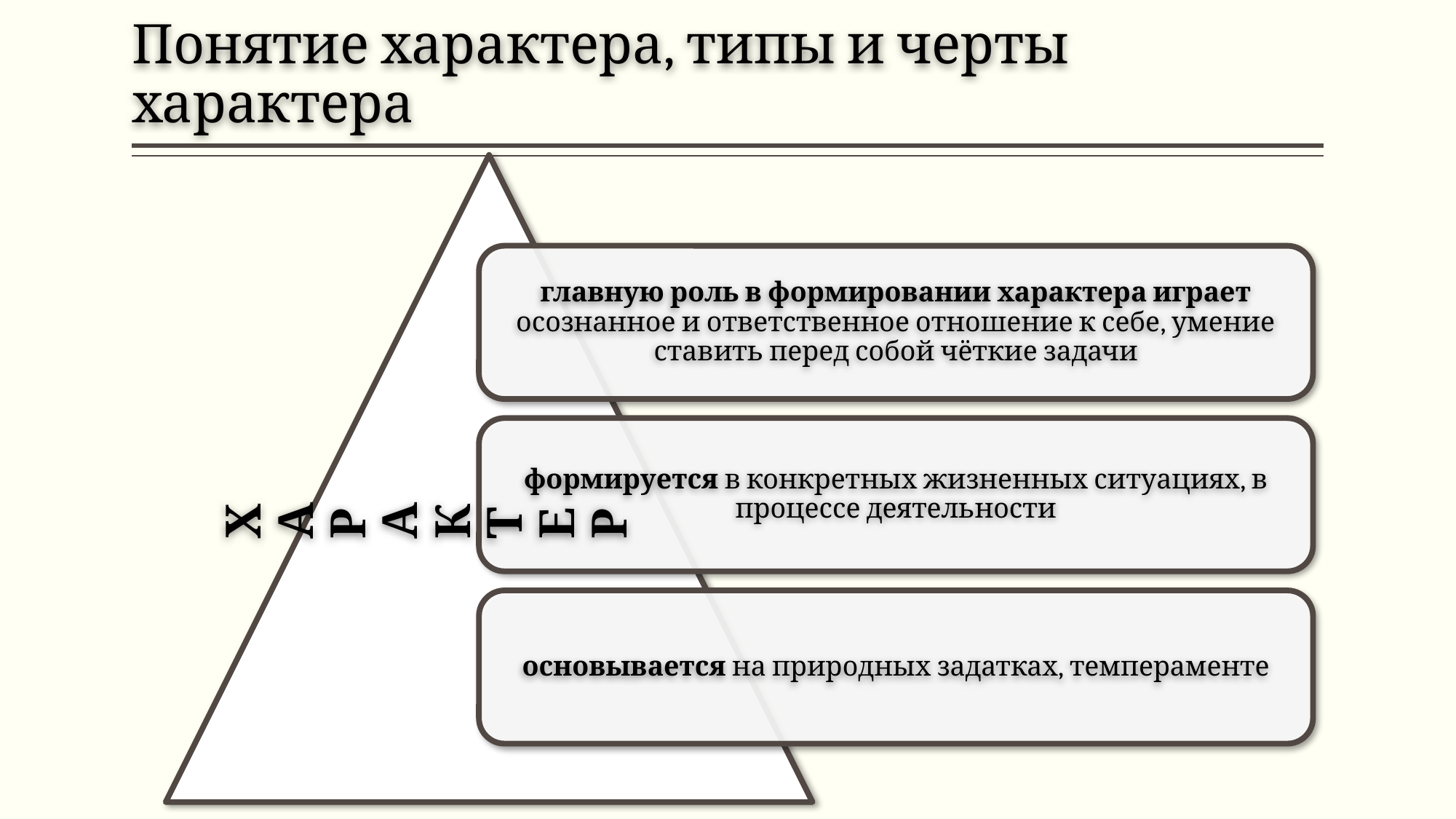

# Понятие характера, типы и черты характера

главную роль в формировании характера играет осознанное и ответственное отношение к себе, умение ставить перед собой чёткие задачи

формируется в конкретных жизненных ситуациях, в процессе деятельности

основывается на природных задатках, темпераменте
ХАРАКТЕР